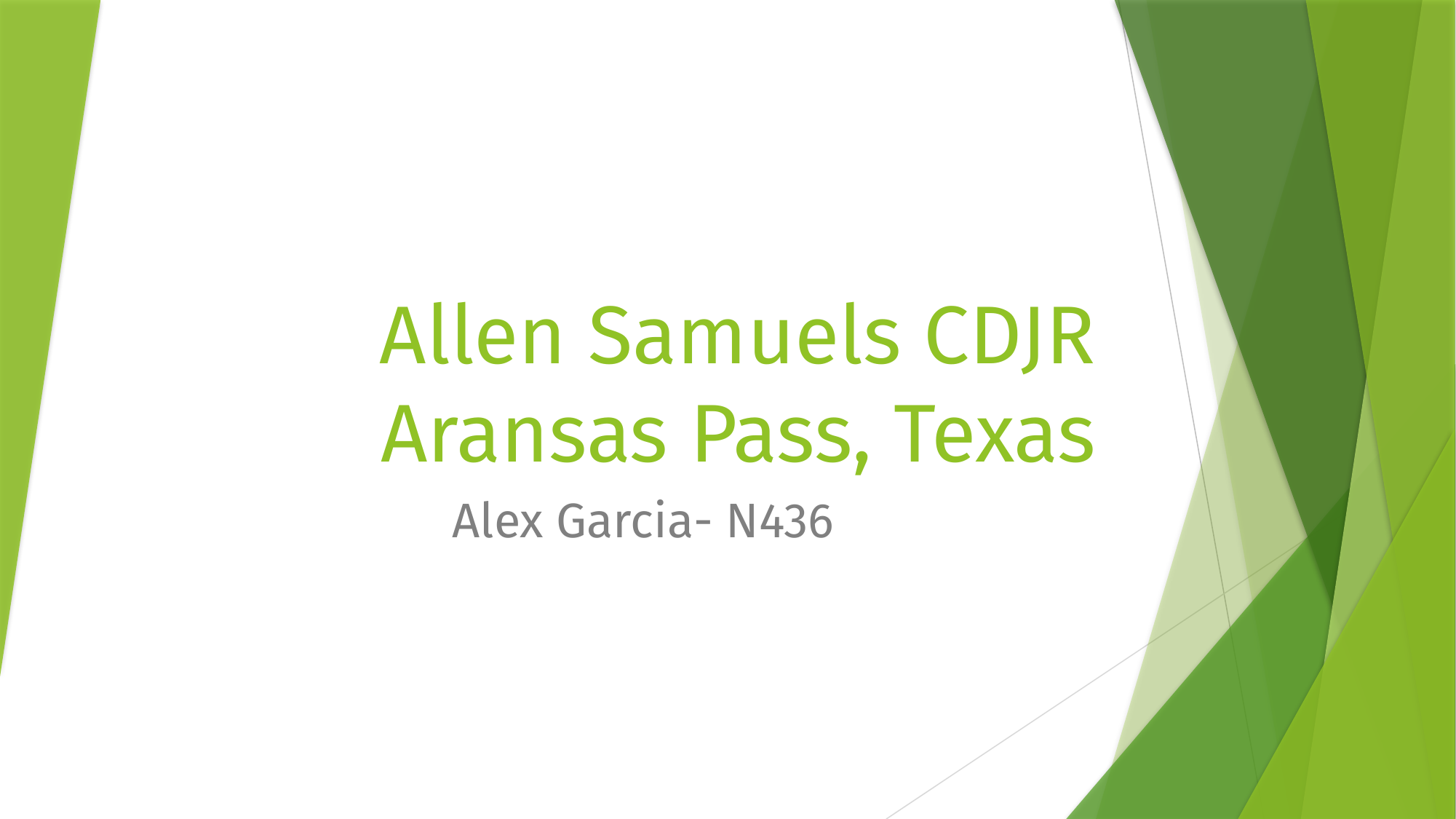

# Allen Samuels CDJR Aransas Pass, Texas
Alex Garcia- N436